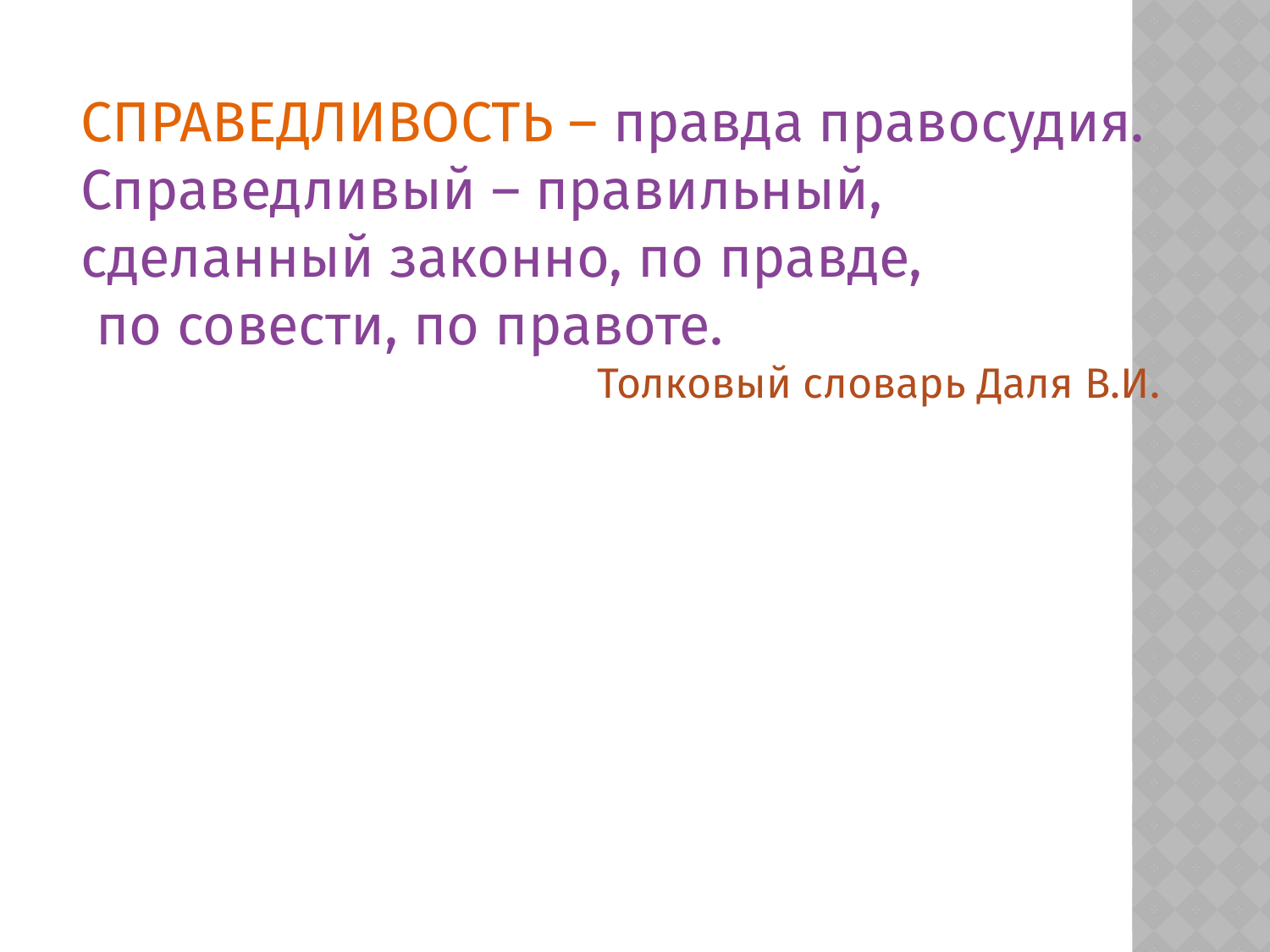

СПРАВЕДЛИВОСТЬ – правда правосудия.
Справедливый – правильный,
сделанный законно, по правде,
 по совести, по правоте.
Толковый словарь Даля В.И.